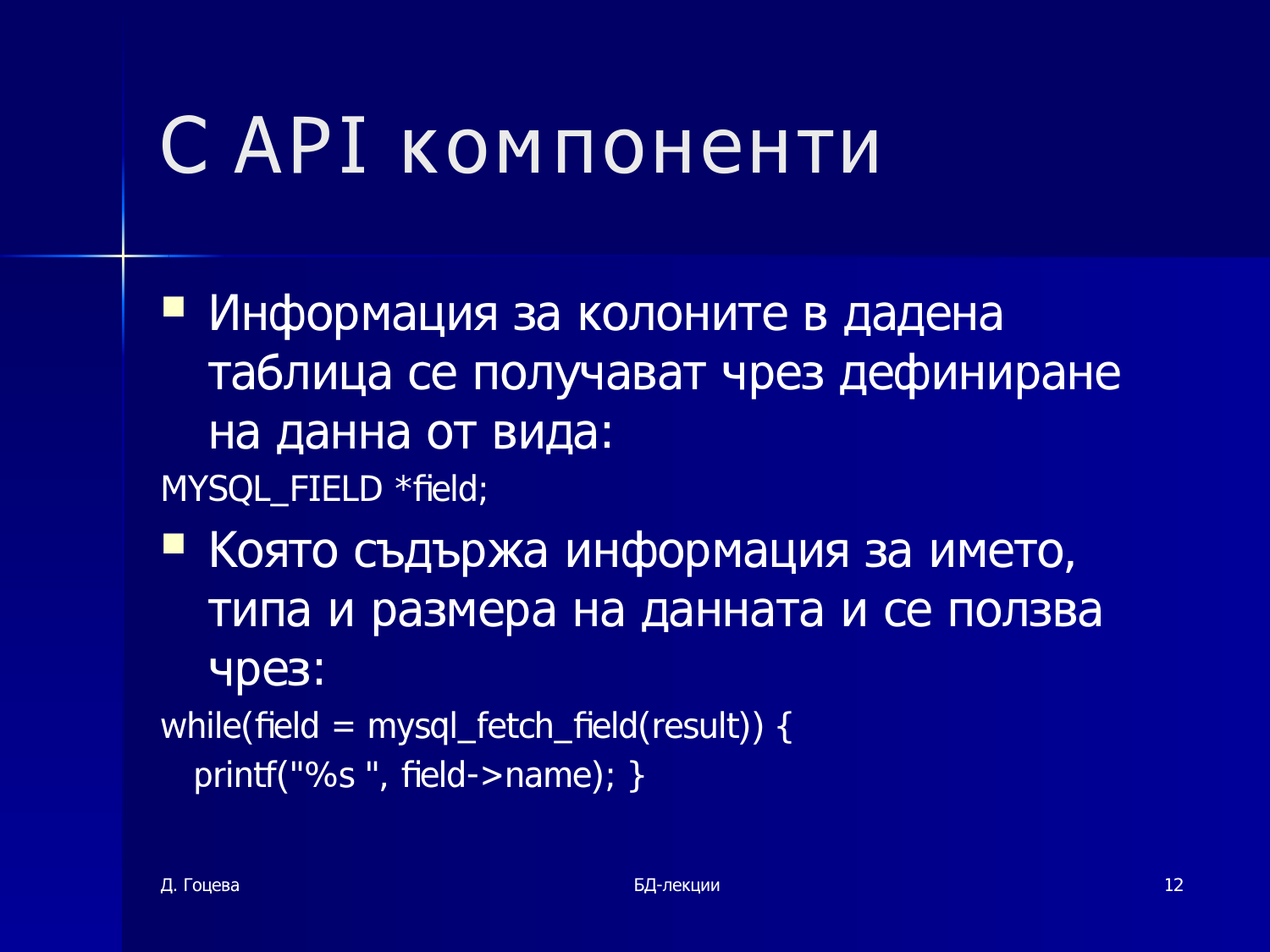

# C API компоненти
Информация за колоните в дадена таблица се получават чрез дефиниране на данна от вида:
MYSQL_FIELD *field;
Която съдържа информация за името, типа и размера на данната и се ползва чрез:
while(field = mysql_fetch_field(result)) {
   printf("%s ", field->name); }
Д. Гоцева
БД-лекции
12